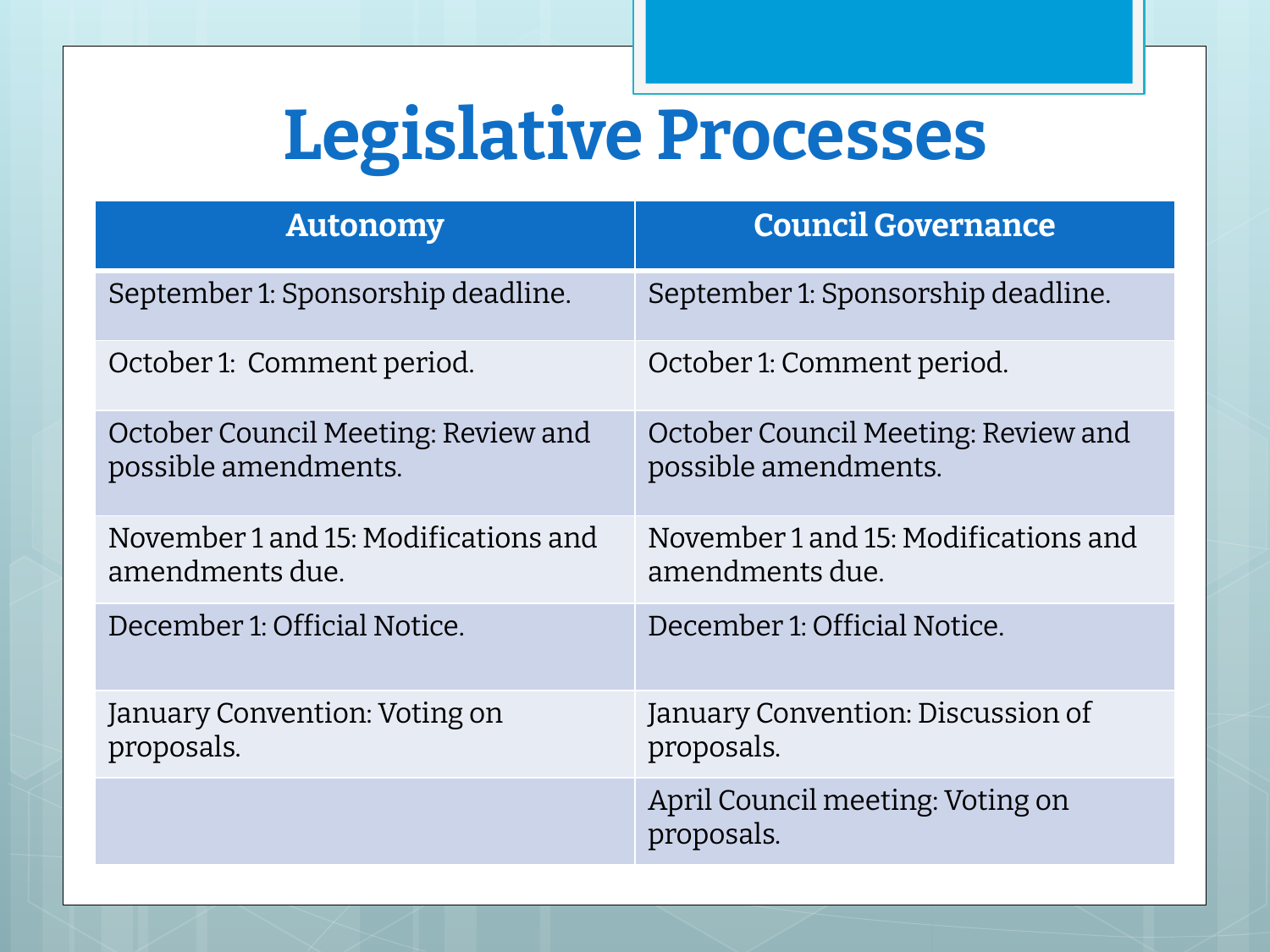

# Legislative Processes
| Autonomy | Council Governance |
| --- | --- |
| September 1: Sponsorship deadline. | September 1: Sponsorship deadline. |
| October 1: Comment period. | October 1: Comment period. |
| October Council Meeting: Review and possible amendments. | October Council Meeting: Review and possible amendments. |
| November 1 and 15: Modifications and amendments due. | November 1 and 15: Modifications and amendments due. |
| December 1: Official Notice. | December 1: Official Notice. |
| January Convention: Voting on proposals. | January Convention: Discussion of proposals. |
|  | April Council meeting: Voting on proposals. |